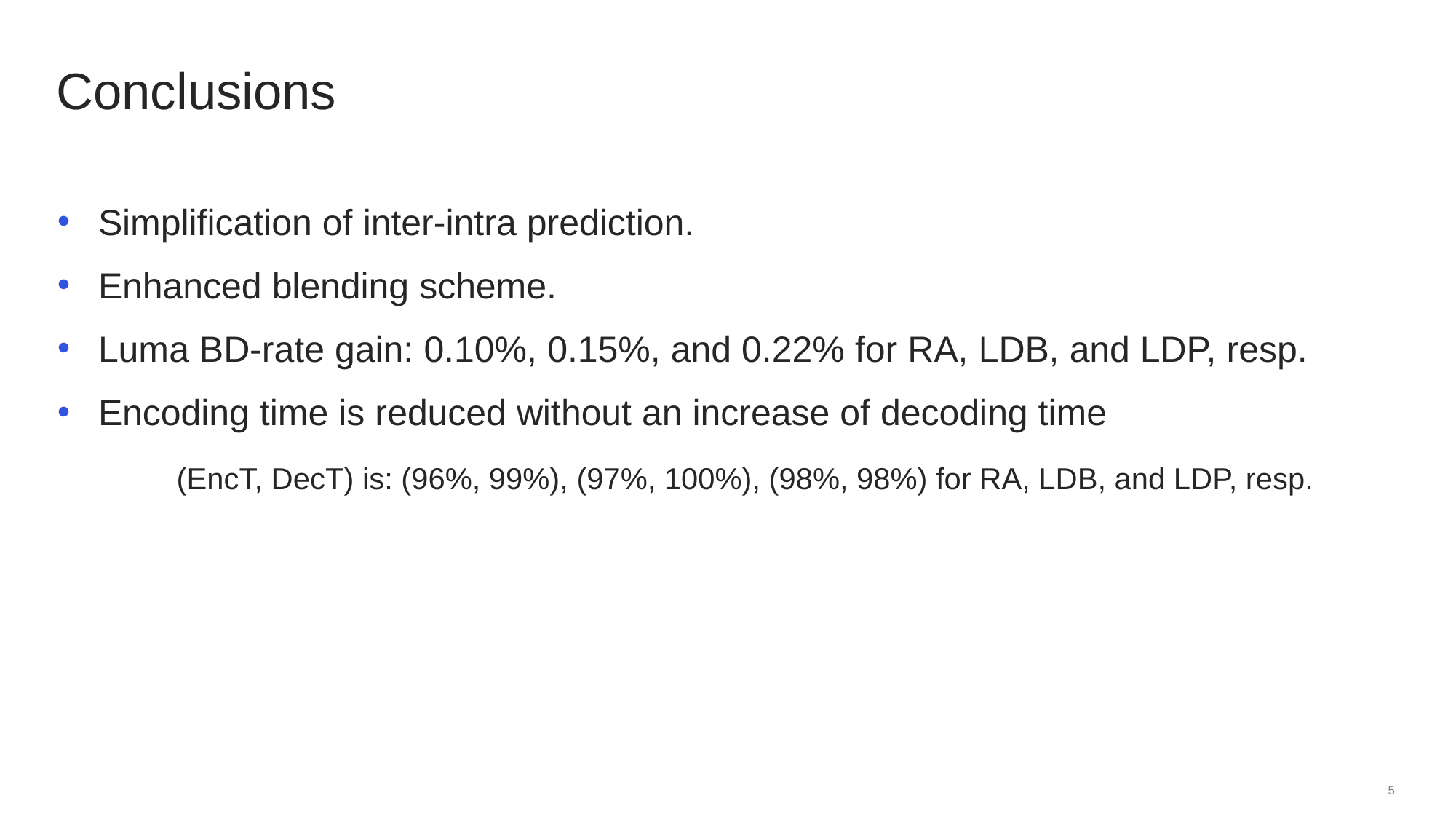

# Conclusions

Simplification of inter-intra prediction.
Enhanced blending scheme.
Luma BD-rate gain: 0.10%, 0.15%, and 0.22% for RA, LDB, and LDP, resp.
Encoding time is reduced without an increase of decoding time
	 (EncT, DecT) is: (96%, 99%), (97%, 100%), (98%, 98%) for RA, LDB, and LDP, resp.